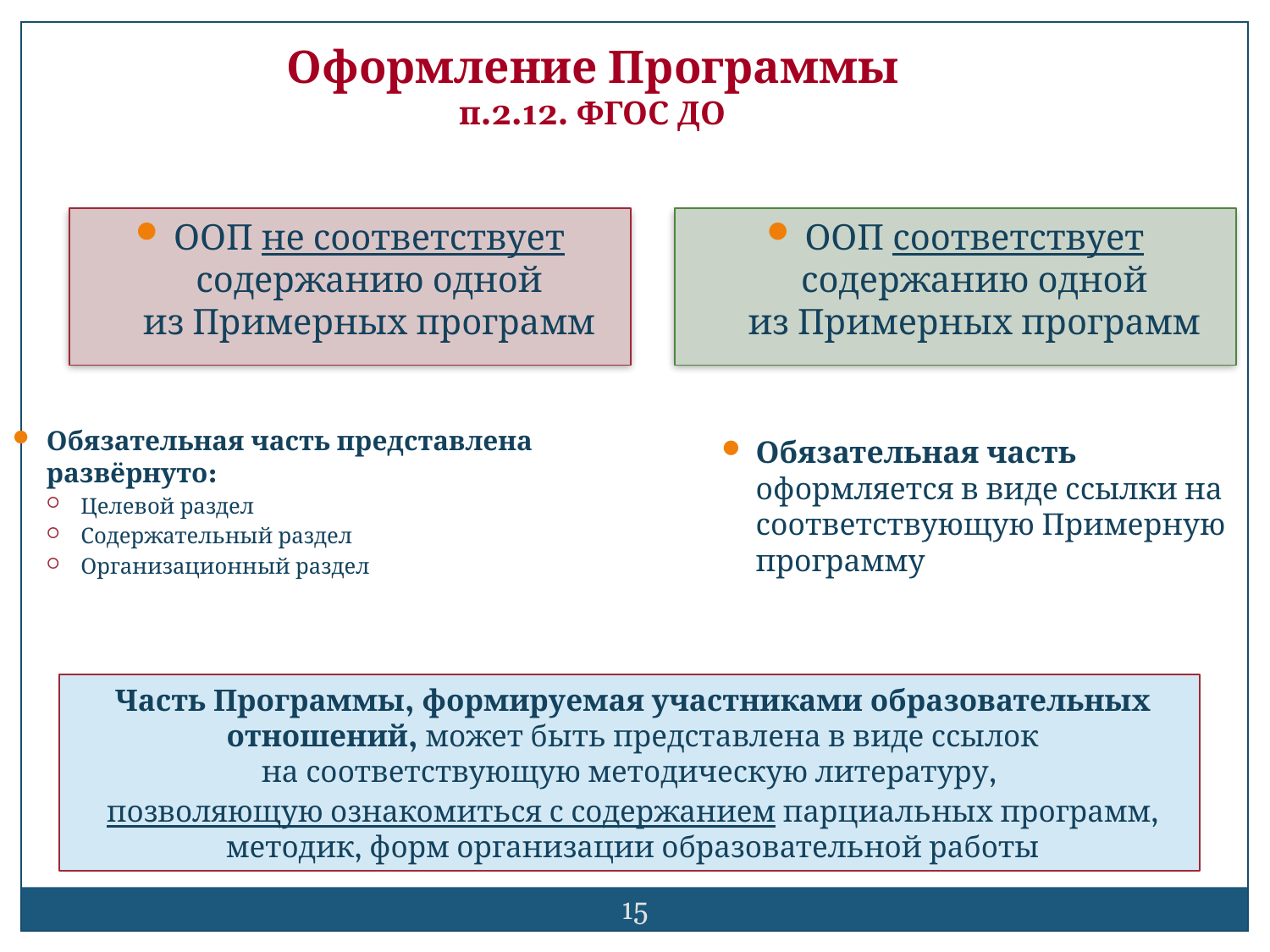

Оформление Программы
п.2.12. ФГОС ДО
ООП не соответствует содержанию одной
из Примерных программ
ООП соответствует
содержанию одной
из Примерных программ

Обязательная часть оформляется в виде ссылки на соответствующую Примерную программу

Обязательная часть представлена развёрнуто:
Целевой раздел
Содержательный раздел
Организационный раздел
Часть Программы, формируемая участниками образовательных отношений, может быть представлена в виде ссылок
на соответствующую методическую литературу,
позволяющую ознакомиться с содержанием парциальных программ, методик, форм организации образовательной работы
15